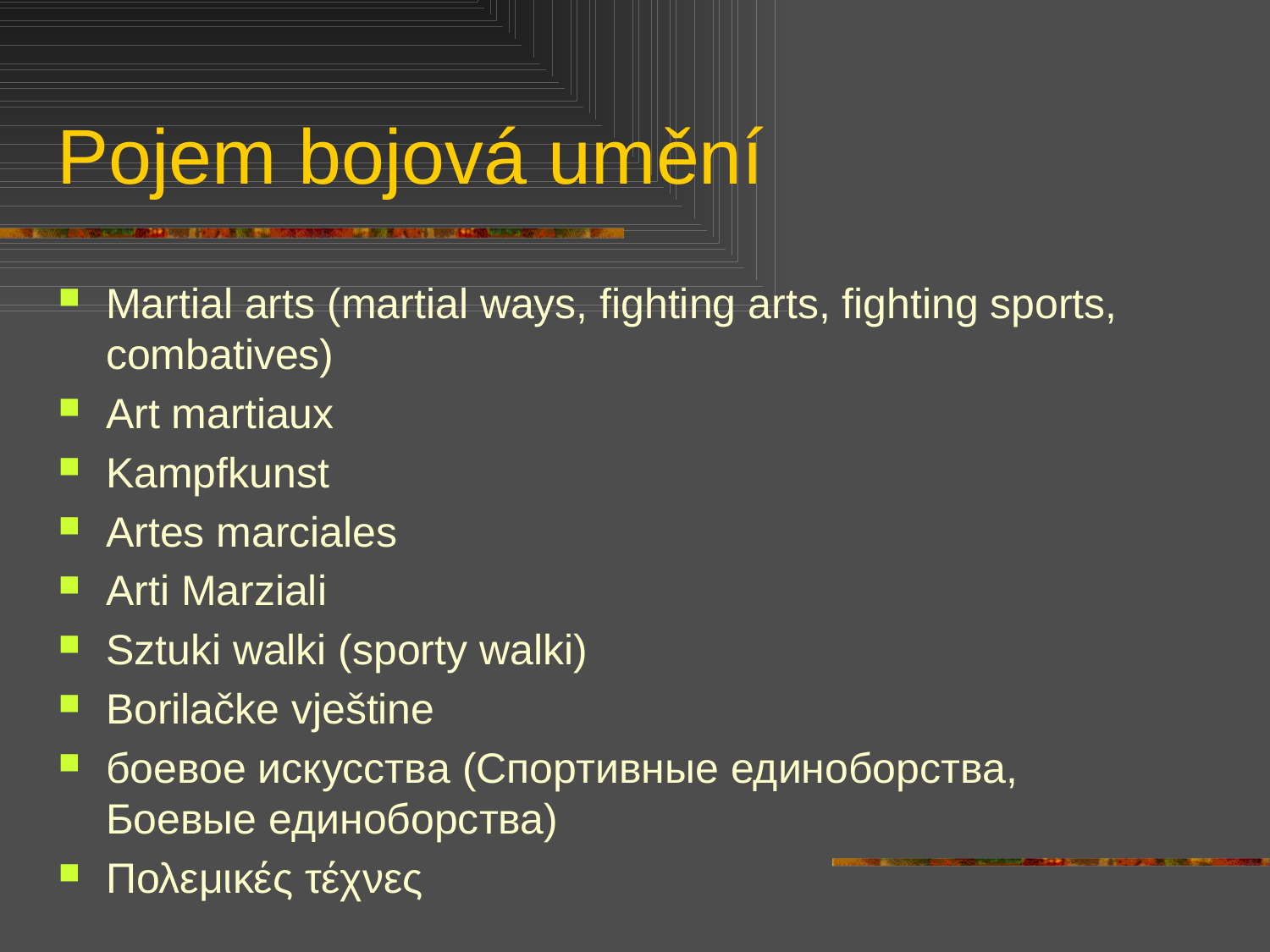

# Pojem bojová umění
Martial arts (martial ways, fighting arts, fighting sports, combatives)
Art martiaux
Kampfkunst
Artes marciales
Arti Marziali
Sztuki walki (sporty walki)
Borilačke vještine
боевое искусствa (Спортивные единоборства, Боевые единоборства)
Πολεμικές τέχνες